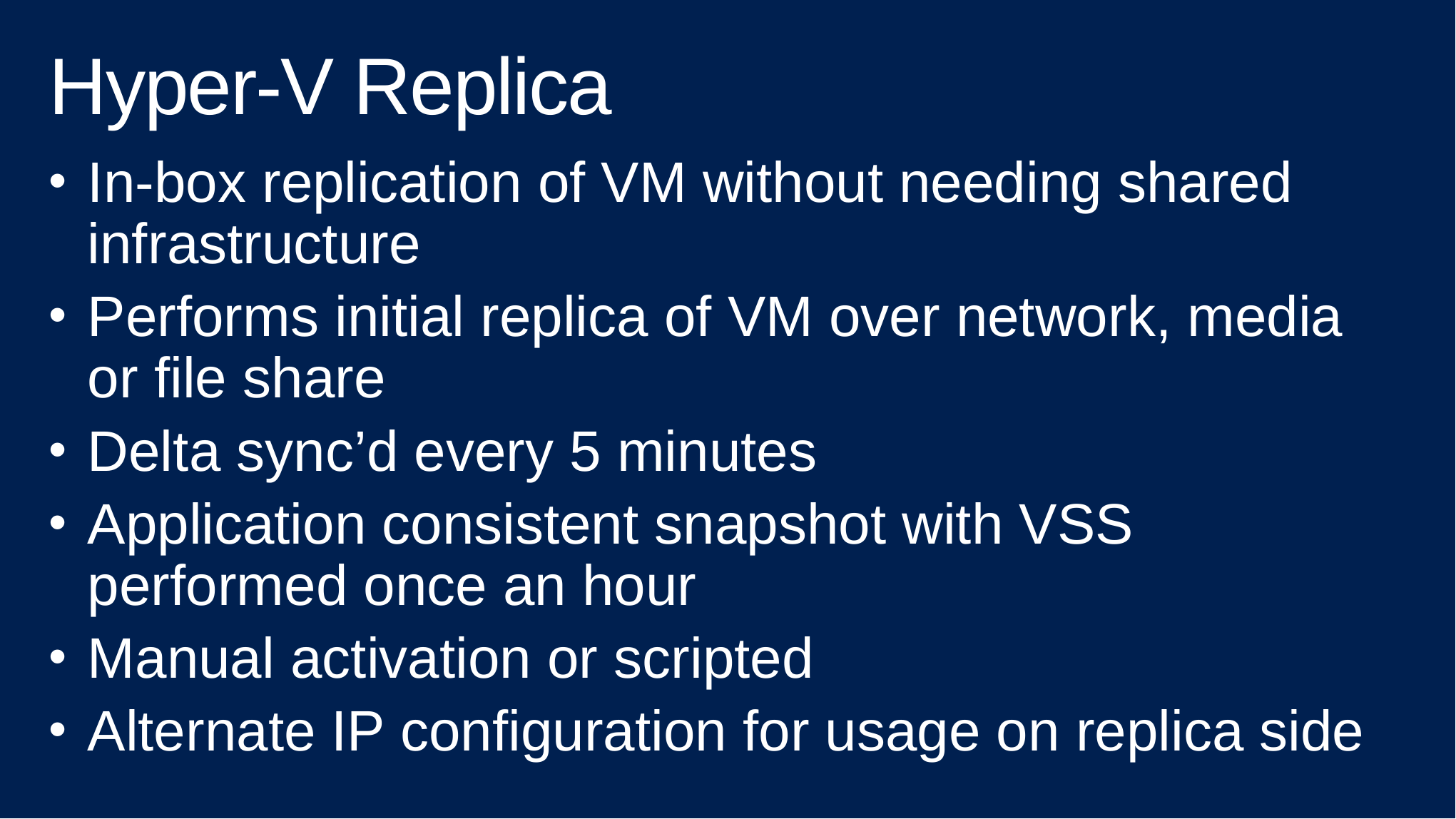

# Hyper-V Replica
In-box replication of VM without needing shared infrastructure
Performs initial replica of VM over network, media or file share
Delta sync’d every 5 minutes
Application consistent snapshot with VSS performed once an hour
Manual activation or scripted
Alternate IP configuration for usage on replica side